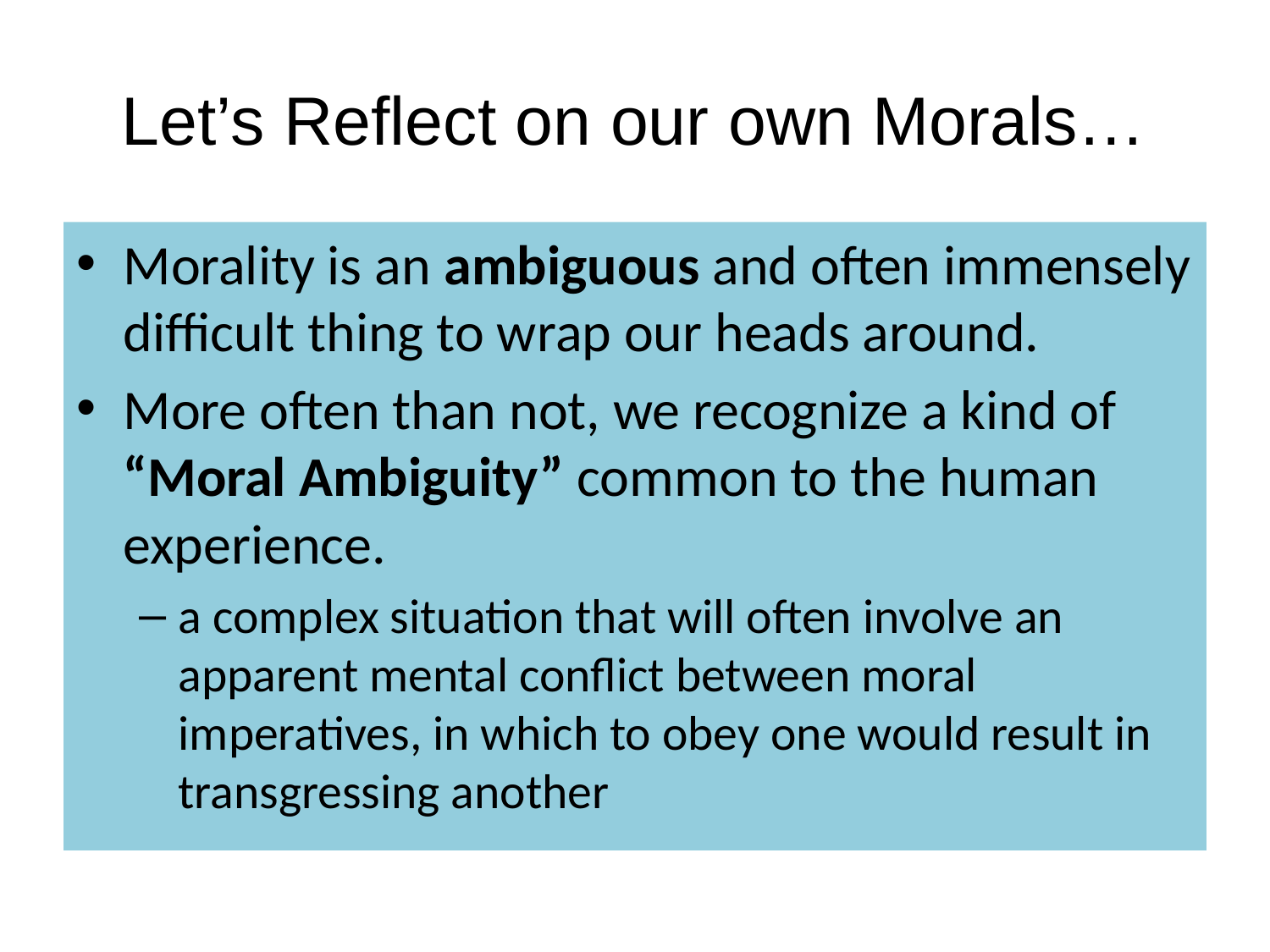

# Let’s Reflect on our own Morals…
Morality is an ambiguous and often immensely difficult thing to wrap our heads around.
More often than not, we recognize a kind of “Moral Ambiguity” common to the human experience.
a complex situation that will often involve an apparent mental conflict between moral imperatives, in which to obey one would result in transgressing another